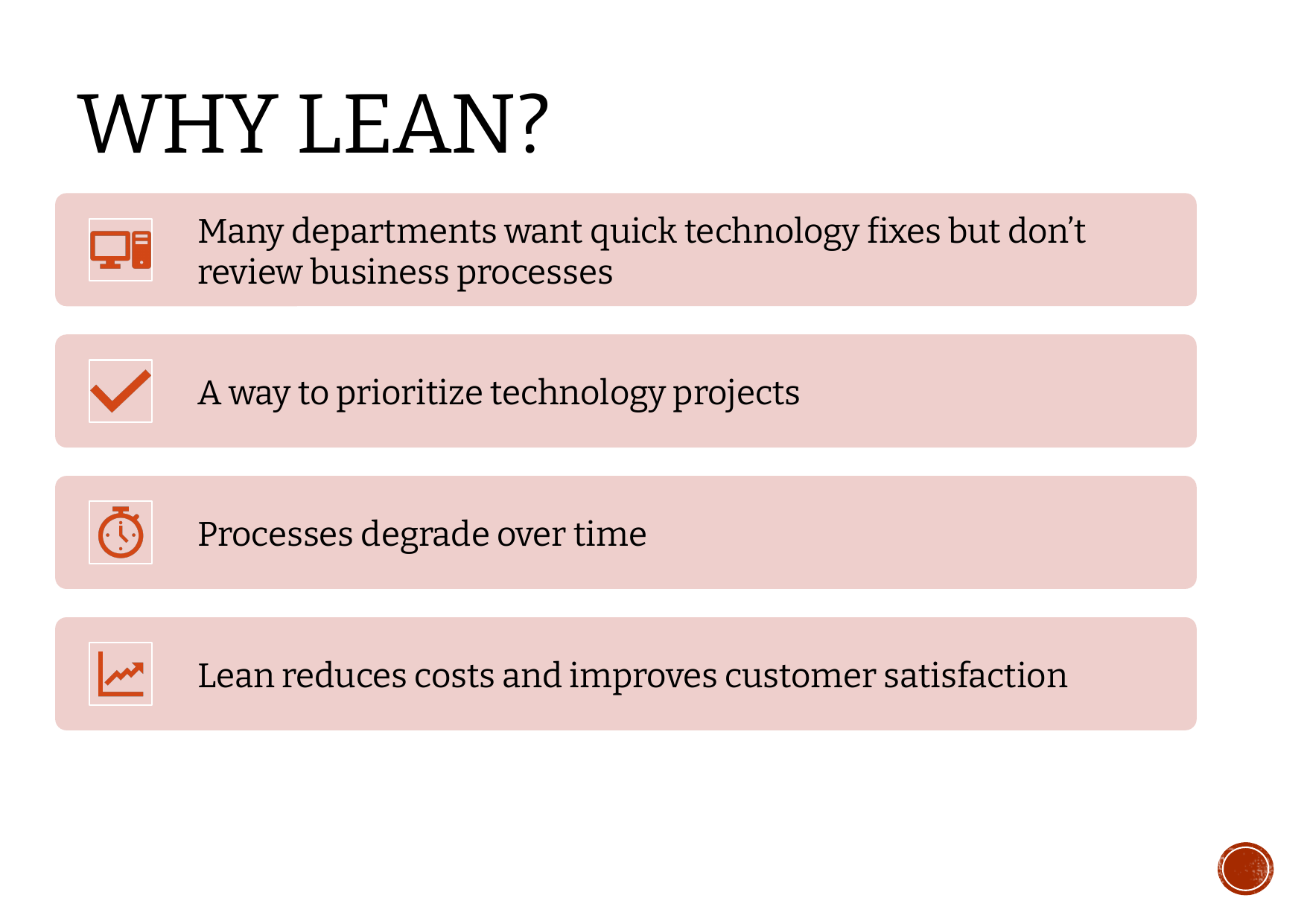

# Why lean?
Many departments want quick technology fixes but don’t review business processes
A way to prioritize technology projects
Processes degrade over time
Lean reduces costs and improves customer satisfaction